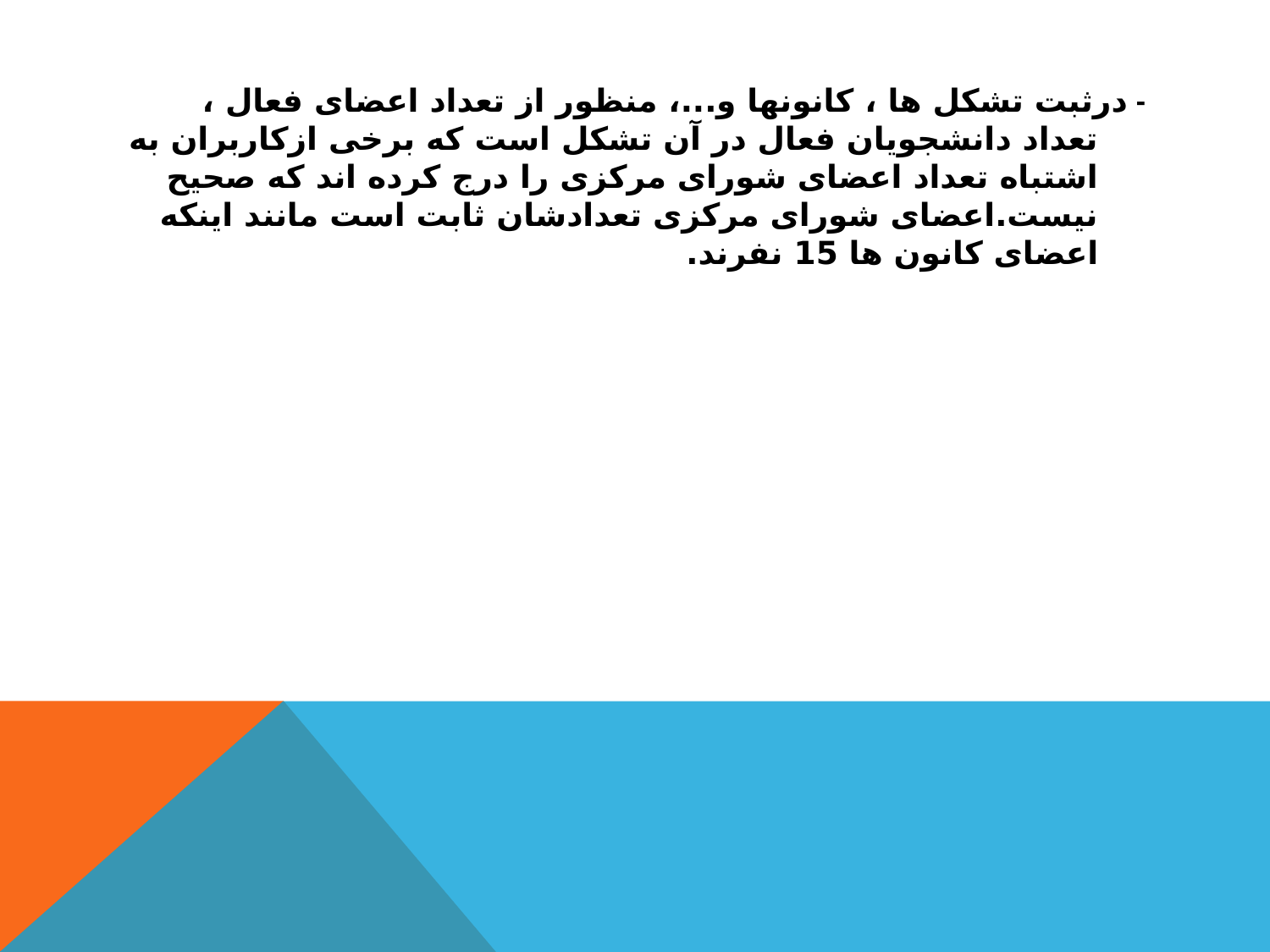

- درثبت تشکل ها ، کانونها و...، منظور از تعداد اعضای فعال ، تعداد دانشجویان فعال در آن تشکل است که برخی ازکاربران به اشتباه تعداد اعضای شورای مرکزی را درج کرده اند که صحیح نیست.اعضای شورای مرکزی تعدادشان ثابت است مانند اینکه اعضای کانون ها 15 نفرند.